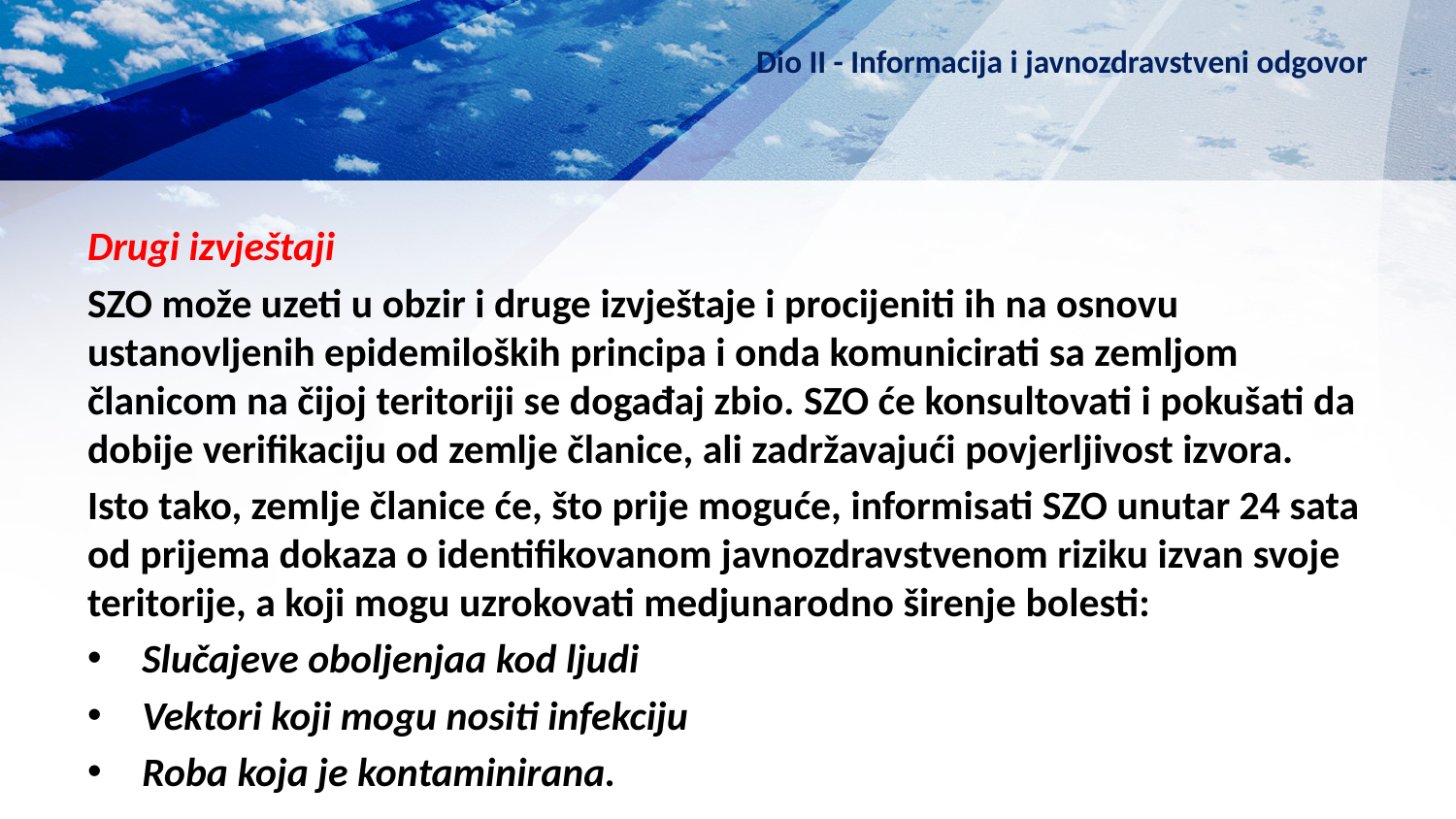

# Dio II - Informacija i javnozdravstveni odgovor

Drugi izvještaji
SZO može uzeti u obzir i druge izvještaje i procijeniti ih na osnovu ustanovljenih epidemiloških principa i onda komunicirati sa zemljom članicom na čijoj teritoriji se događaj zbio. SZO će konsultovati i pokušati da dobije verifikaciju od zemlje članice, ali zadržavajući povjerljivost izvora.
Isto tako, zemlje članice će, što prije moguće, informisati SZO unutar 24 sata od prijema dokaza o identifikovanom javnozdravstvenom riziku izvan svoje teritorije, a koji mogu uzrokovati medjunarodno širenje bolesti:
Slučajeve oboljenjaa kod ljudi
Vektori koji mogu nositi infekciju
Roba koja je kontaminirana.